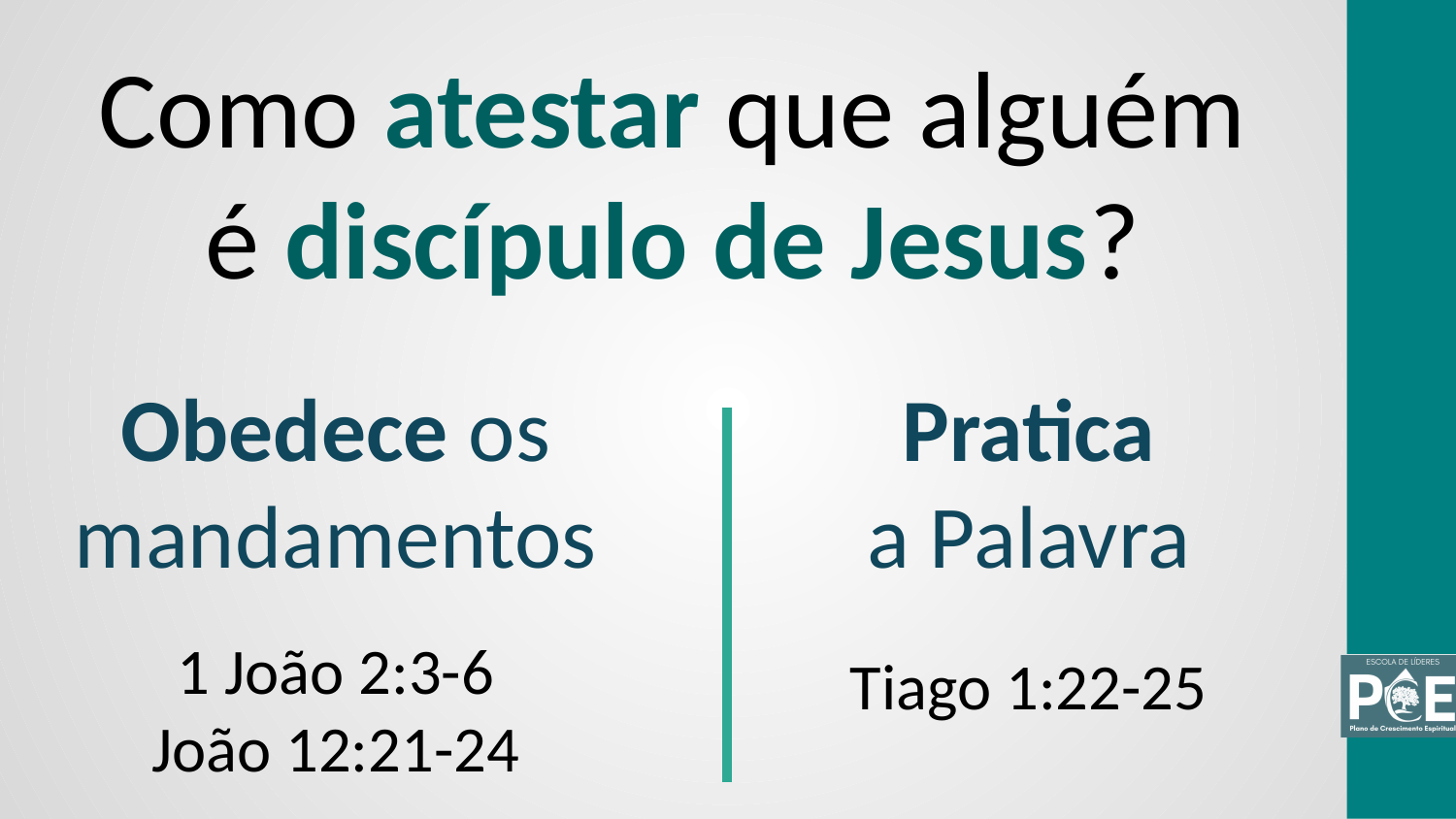

Como atestar que alguém é discípulo de Jesus?
Obedece os mandamentos
Pratica
a Palavra

1 João 2:3-6
João 12:21-24
Tiago 1:22-25